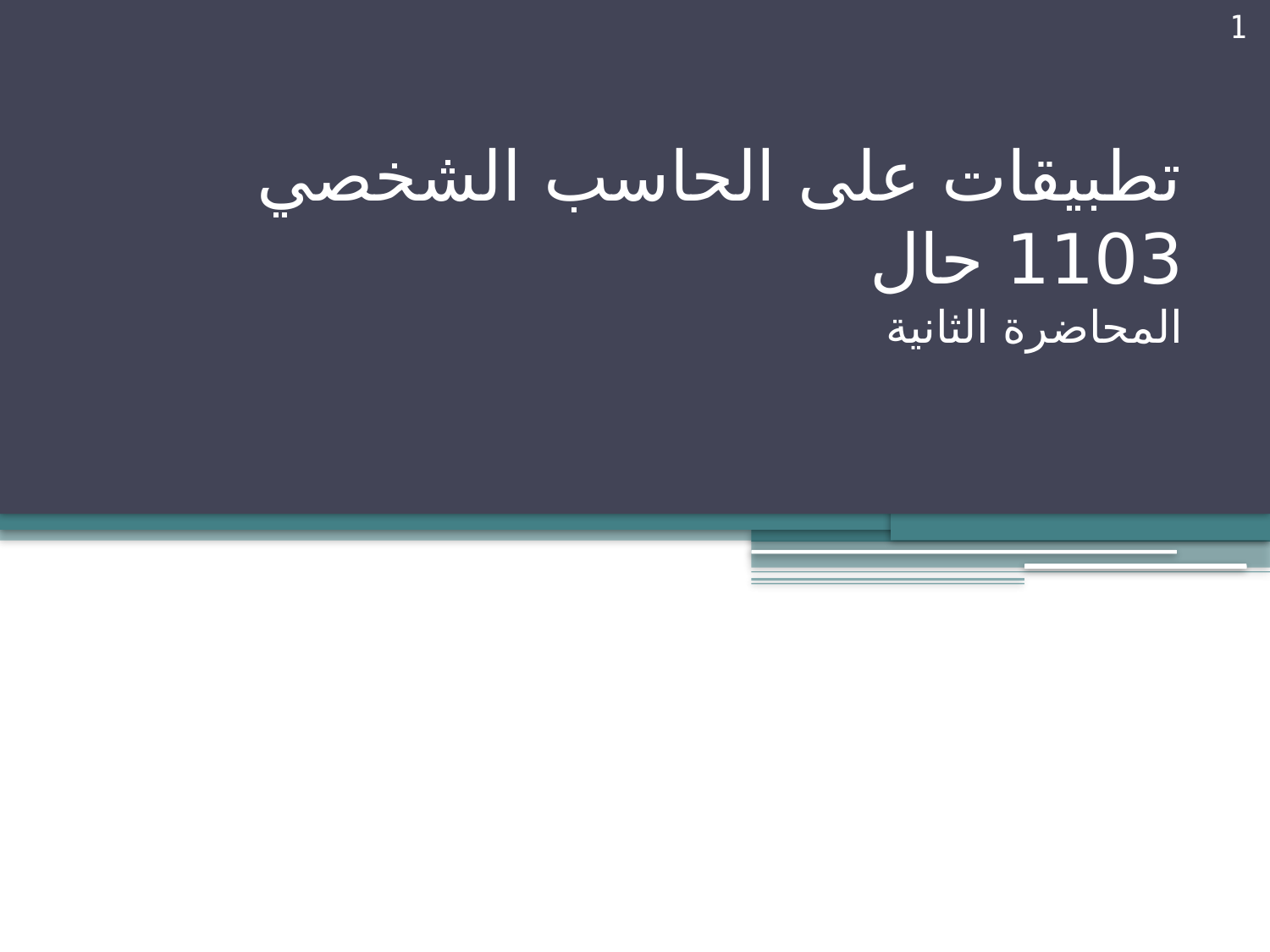

1
# تطبيقات على الحاسب الشخصي 1103 حال المحاضرة الثانية